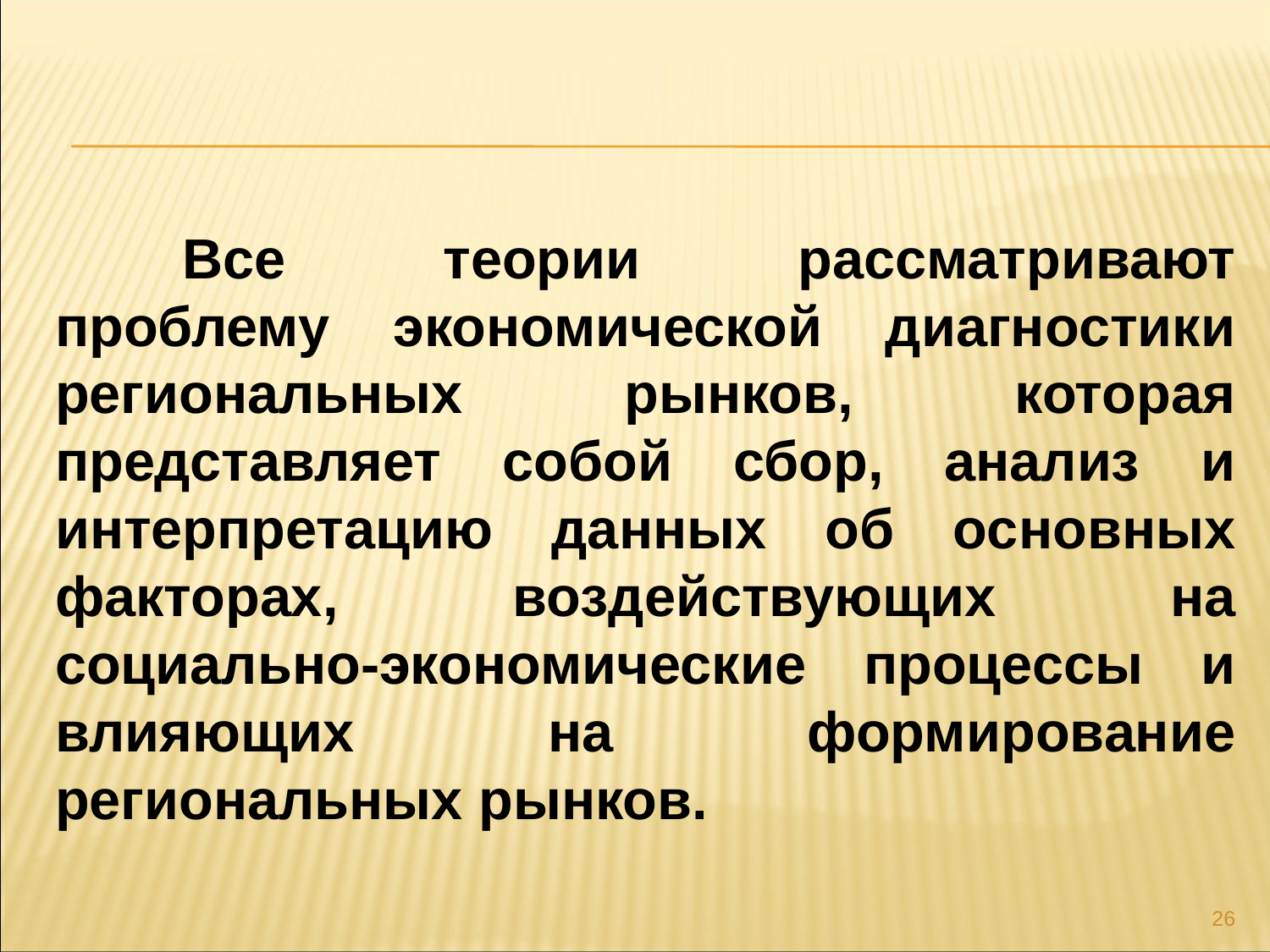

Все теории рассматривают проблему экономической диагностики региональных рынков, которая представляет собой сбор, анализ и интерпретацию данных об основных факторах, воздействующих на социально-экономические процессы и влияющих на формирование региональных рынков.
26